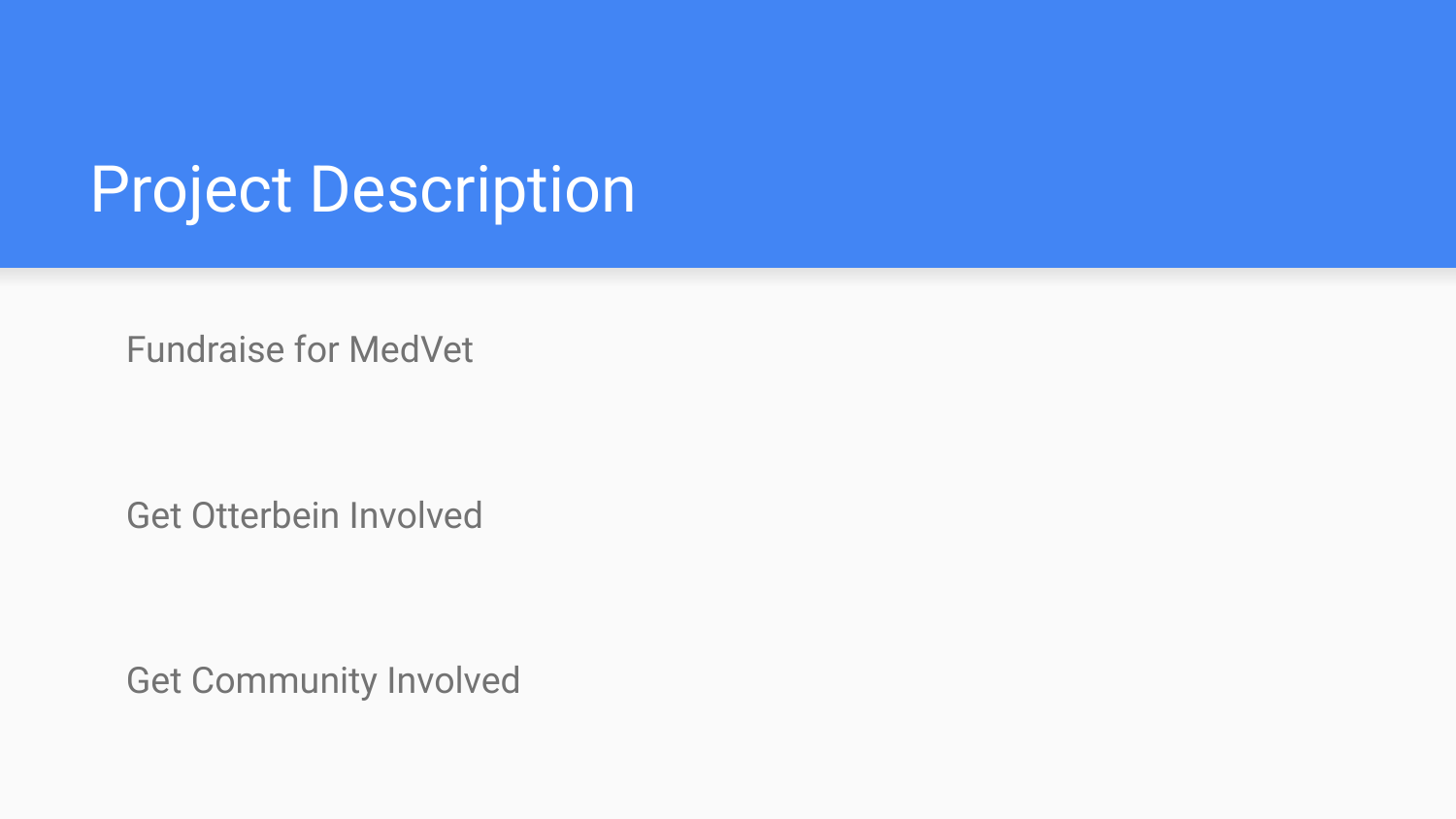

# Project Description
Fundraise for MedVet

Get Otterbein Involved

Get Community Involved